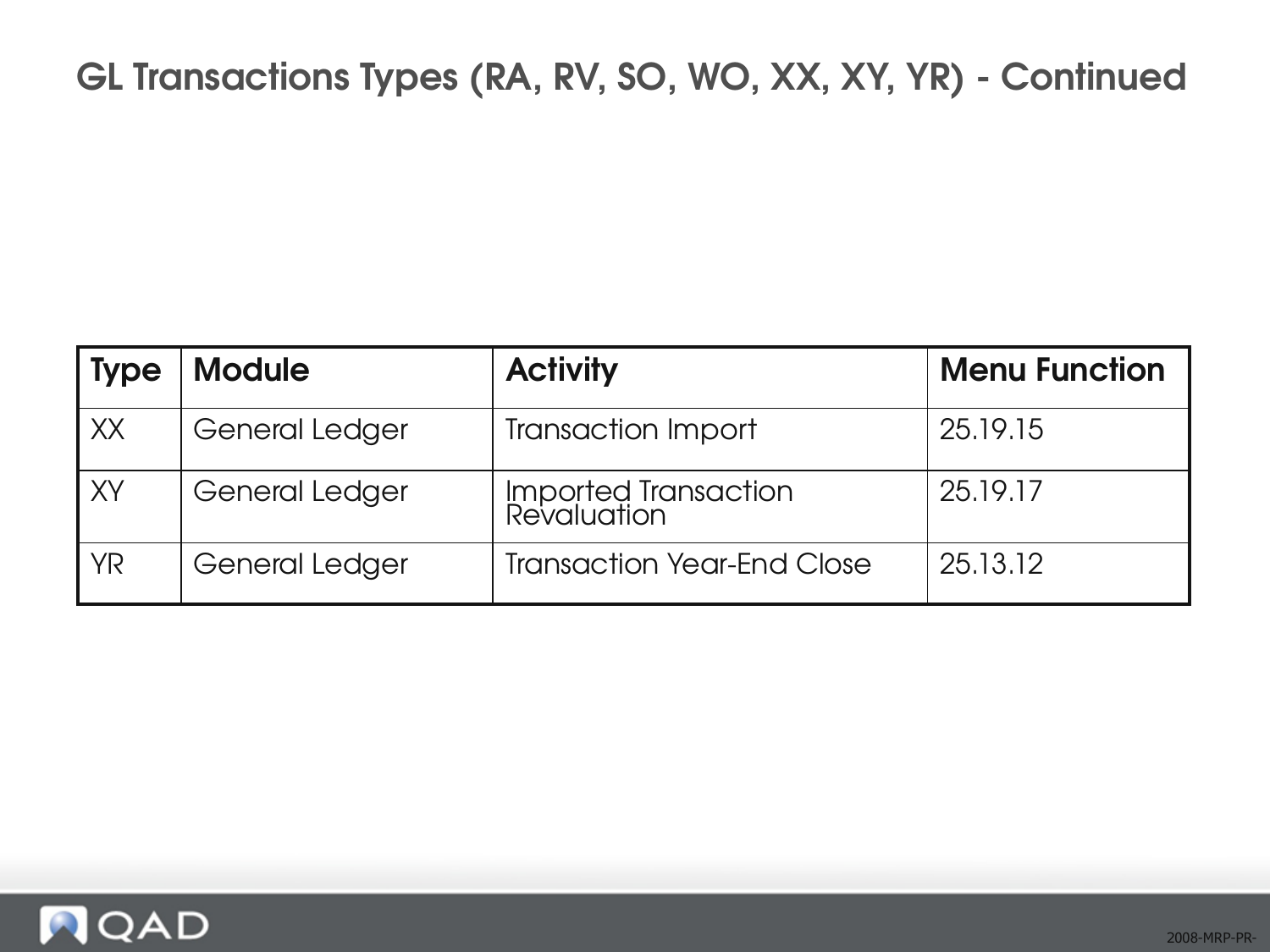

# GL Transactions Types (RA, RV, SO, WO, XX, XY, YR) - Continued
| Type | Module | Activity | Menu Function |
| --- | --- | --- | --- |
| XX | General Ledger | Transaction Import | 25.19.15 |
| XY | General Ledger | Imported Transaction Revaluation | 25.19.17 |
| YR | General Ledger | Transaction Year-End Close | 25.13.12 |
2008-MRP-PR-